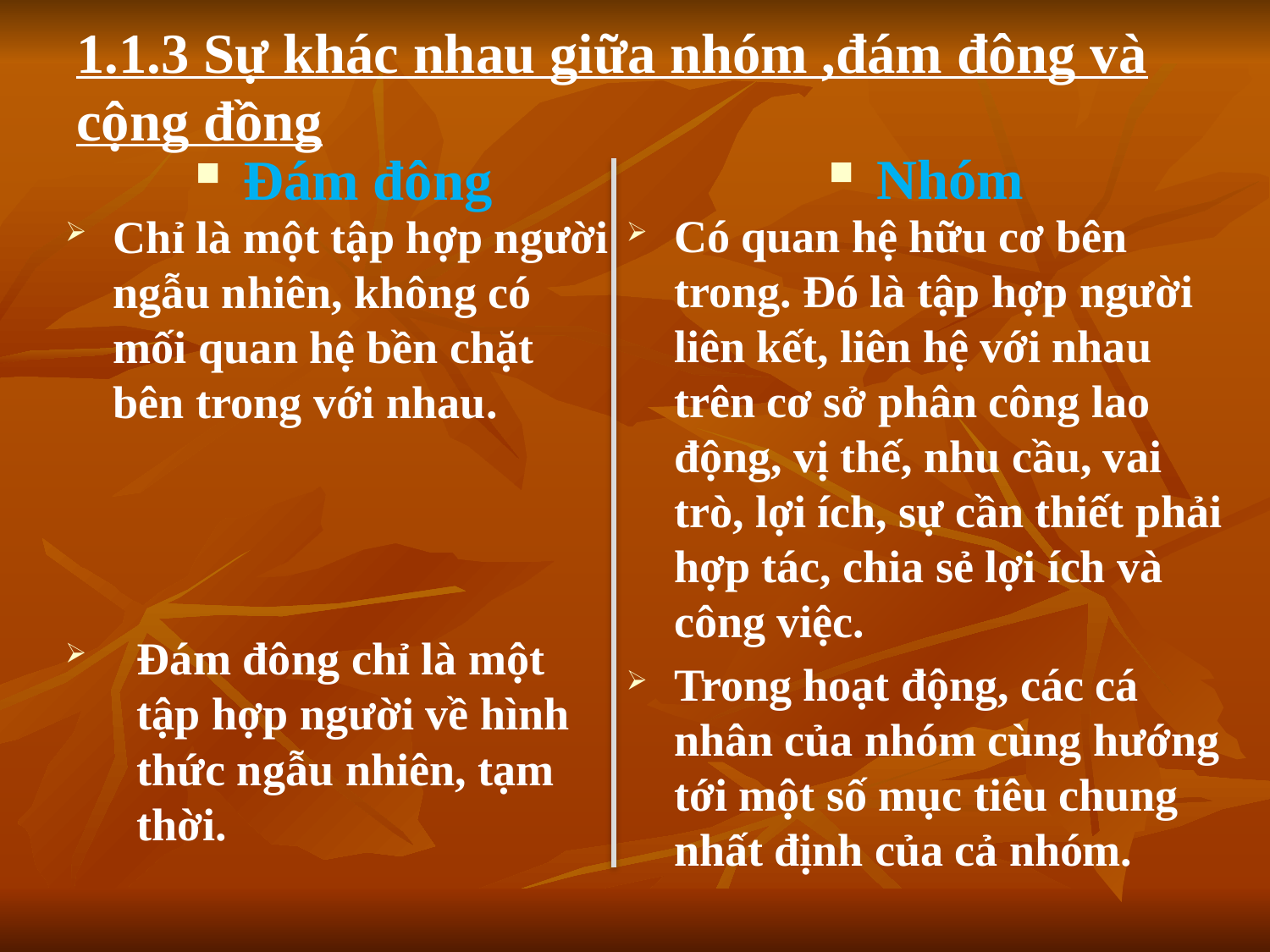

# 1.1.3 Sự khác nhau giữa nhóm ,đám đông và cộng đồng
Nhóm
Đám đông
Chỉ là một tập hợp người ngẫu nhiên, không có mối quan hệ bền chặt bên trong với nhau.

Đám đông chỉ là một tập hợp người về hình thức ngẫu nhiên, tạm thời.
Có quan hệ hữu cơ bên trong. Đó là tập hợp người liên kết, liên hệ với nhau trên cơ sở phân công lao động, vị thế, nhu cầu, vai trò, lợi ích, sự cần thiết phải hợp tác, chia sẻ lợi ích và công việc.
Trong hoạt động, các cá nhân của nhóm cùng hướng tới một số mục tiêu chung nhất định của cả nhóm.